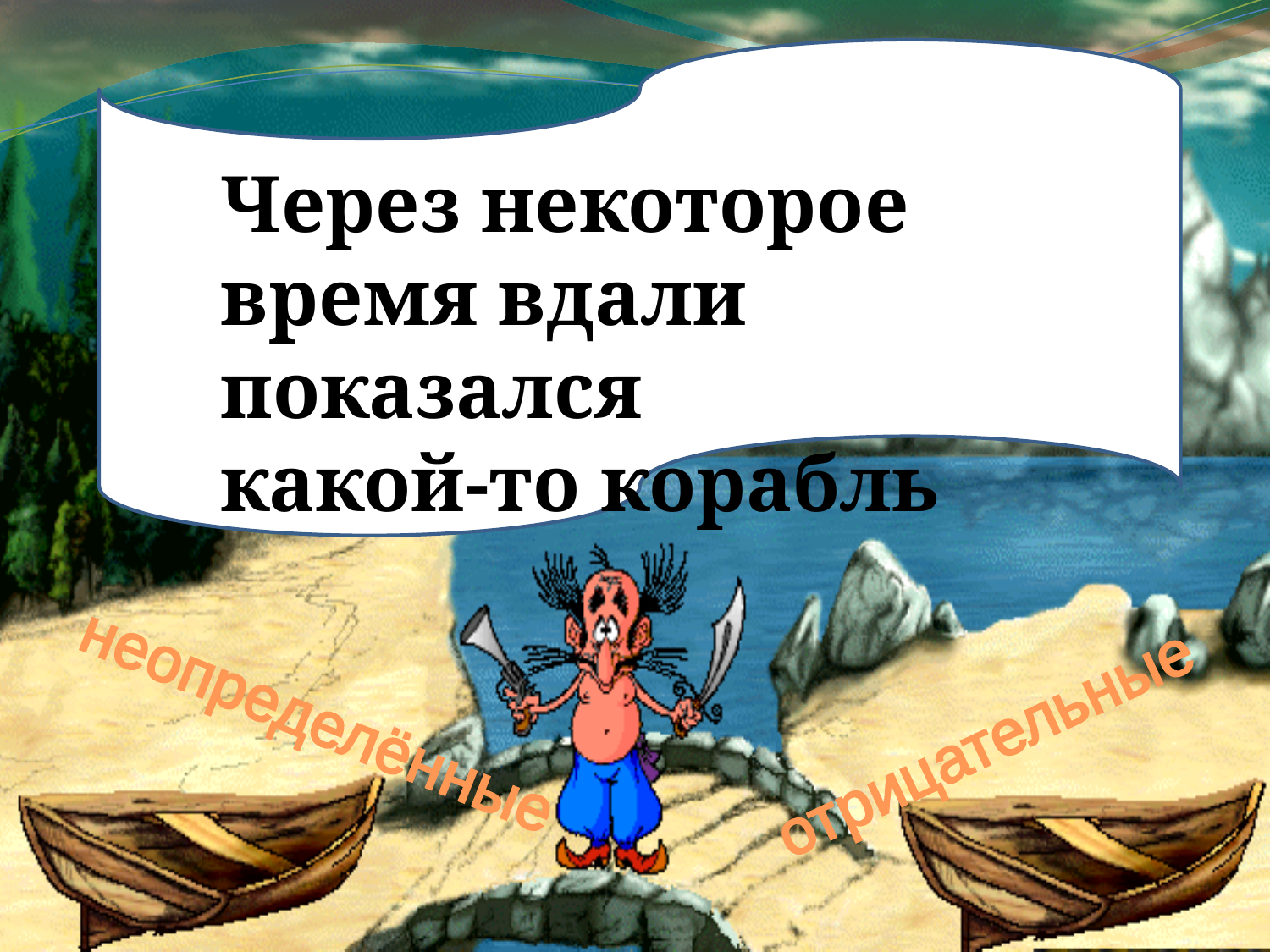

Через некоторое время вдали показался
какой-то корабль
неопределённые
отрицательные